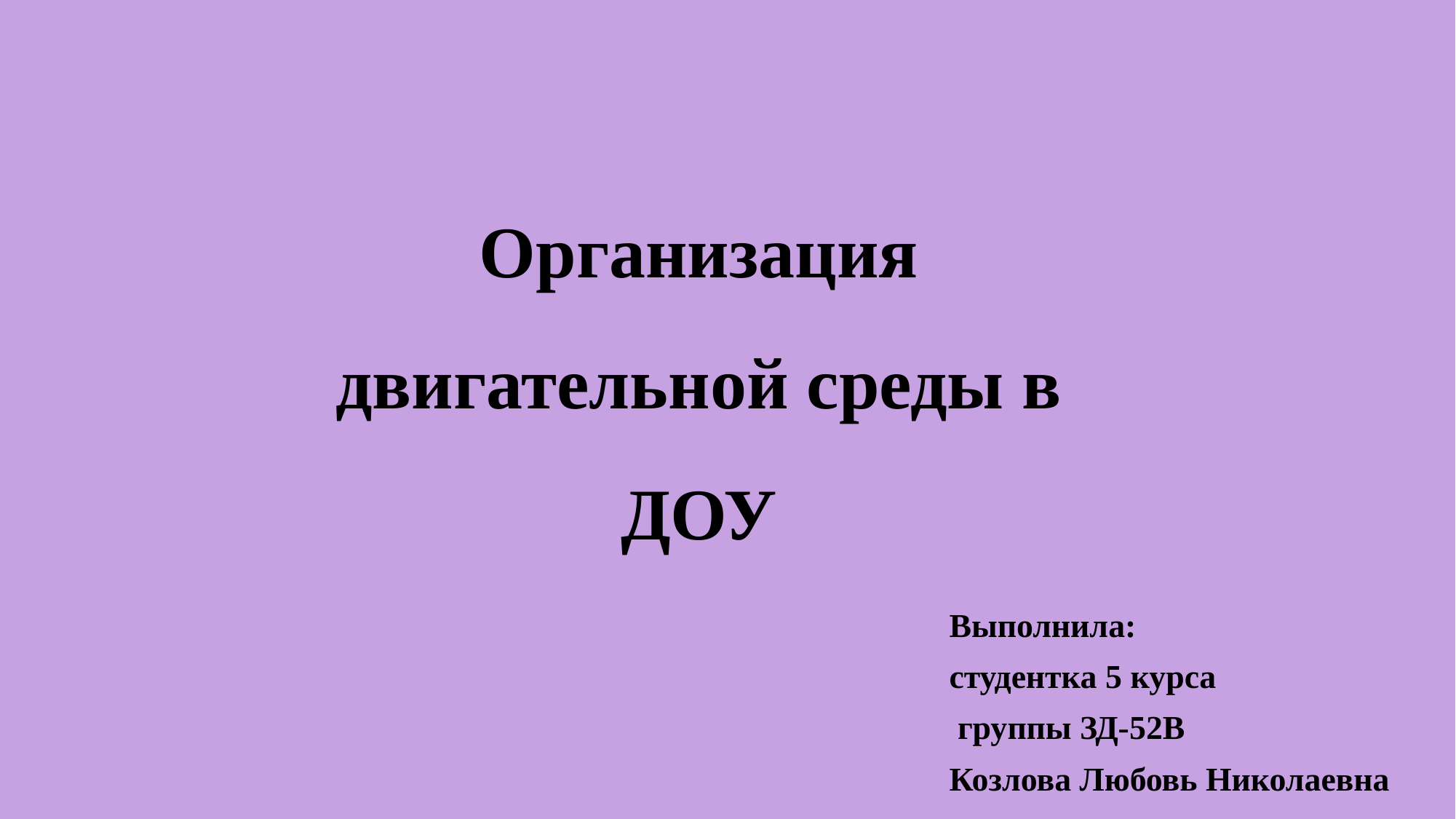

# Организация двигательной среды в ДОУ
Выполнила:
студентка 5 курса
 группы ЗД-52В
Козлова Любовь Николаевна